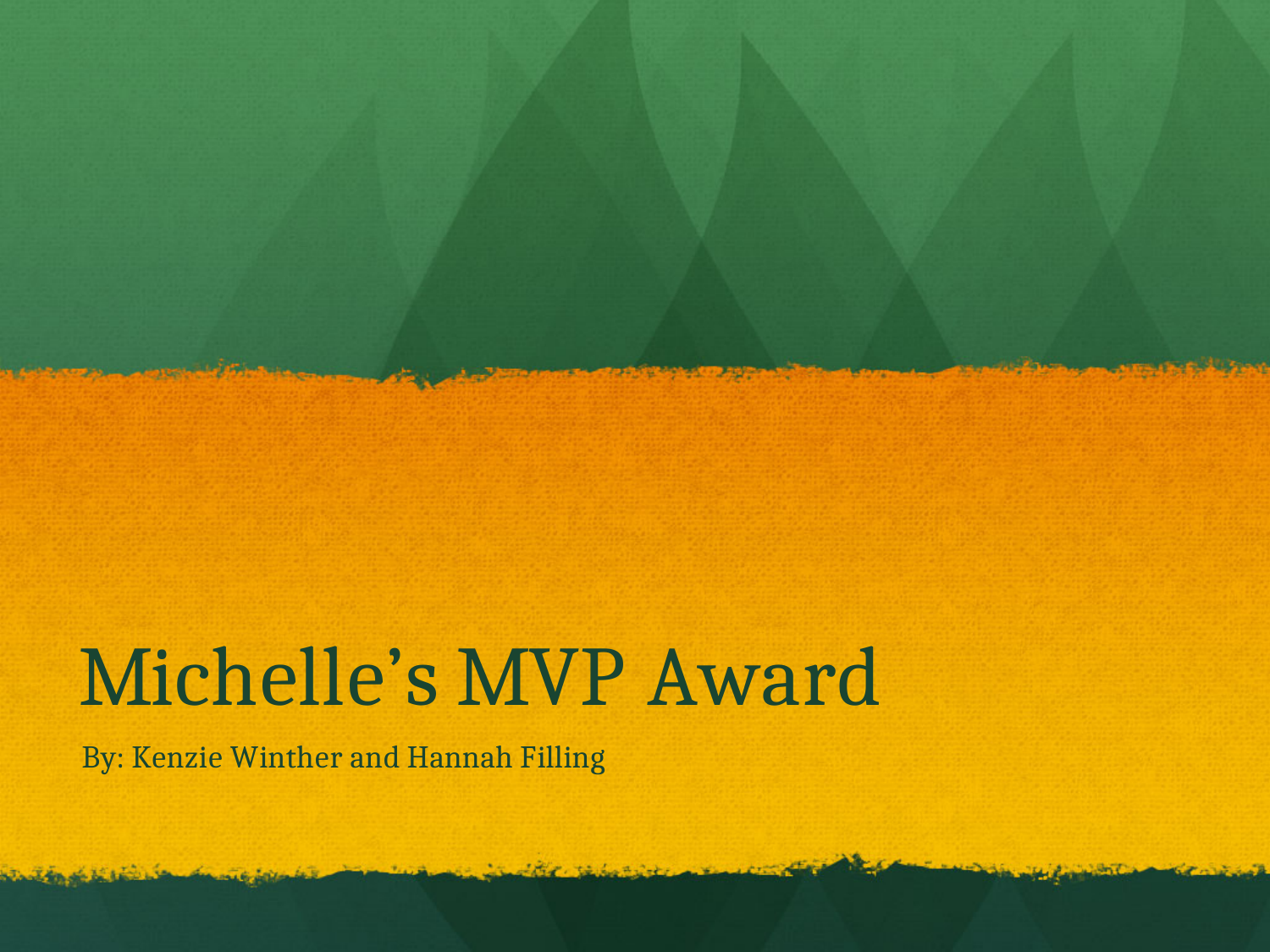

# Michelle’s MVP Award
By: Kenzie Winther and Hannah Filling